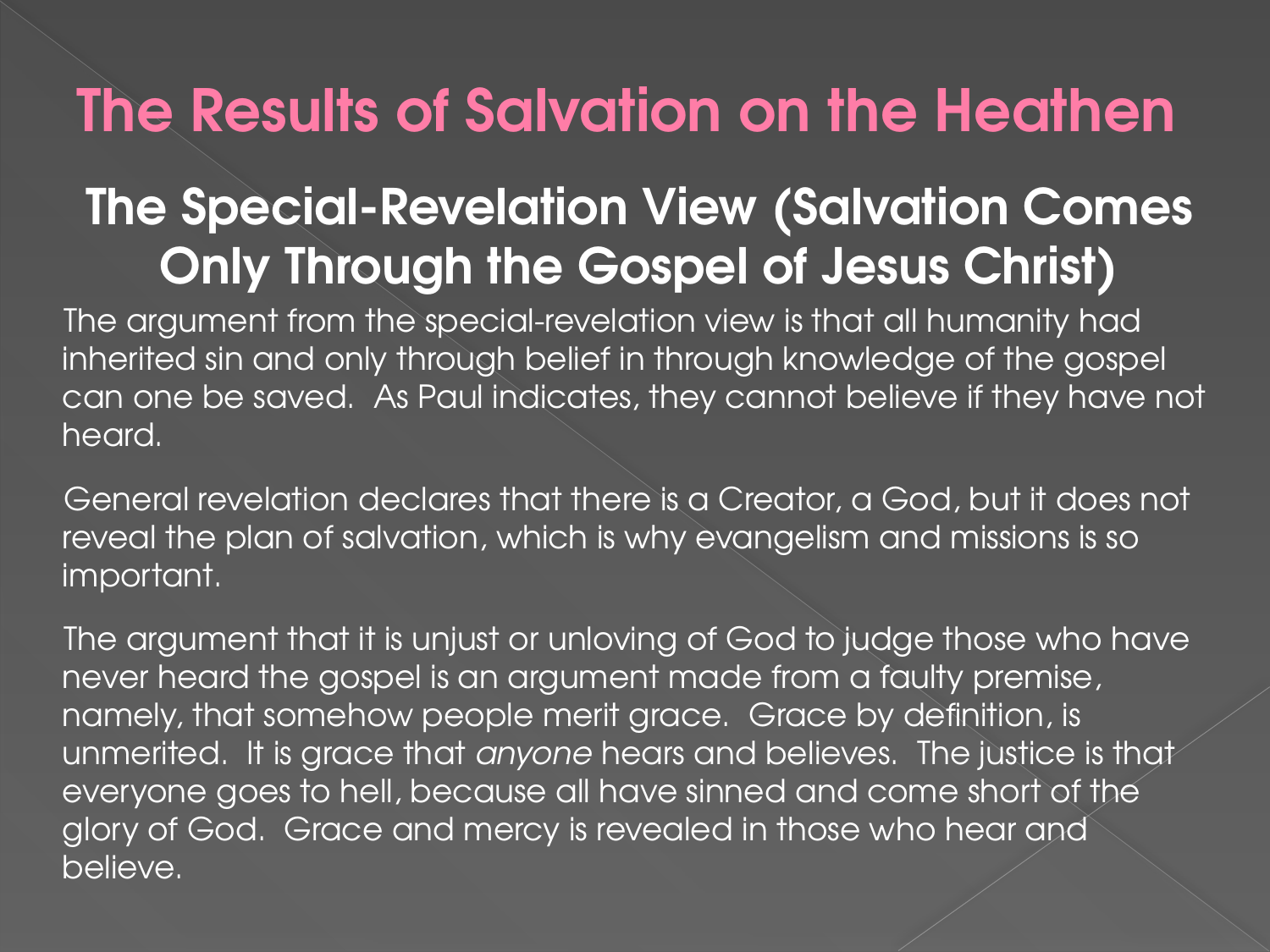

# The Results of Salvation on the Heathen
The Special-Revelation View (Salvation Comes Only Through the Gospel of Jesus Christ)
The argument from the special-revelation view is that all humanity had inherited sin and only through belief in through knowledge of the gospel can one be saved.  As Paul indicates, they cannot believe if they have not heard.

General revelation declares that there is a Creator, a God, but it does not reveal the plan of salvation, which is why evangelism and missions is so important.

The argument that it is unjust or unloving of God to judge those who have never heard the gospel is an argument made from a faulty premise, namely, that somehow people merit grace.  Grace by definition, is unmerited.  It is grace that anyone hears and believes.  The justice is that everyone goes to hell, because all have sinned and come short of the glory of God.  Grace and mercy is revealed in those who hear and believe.